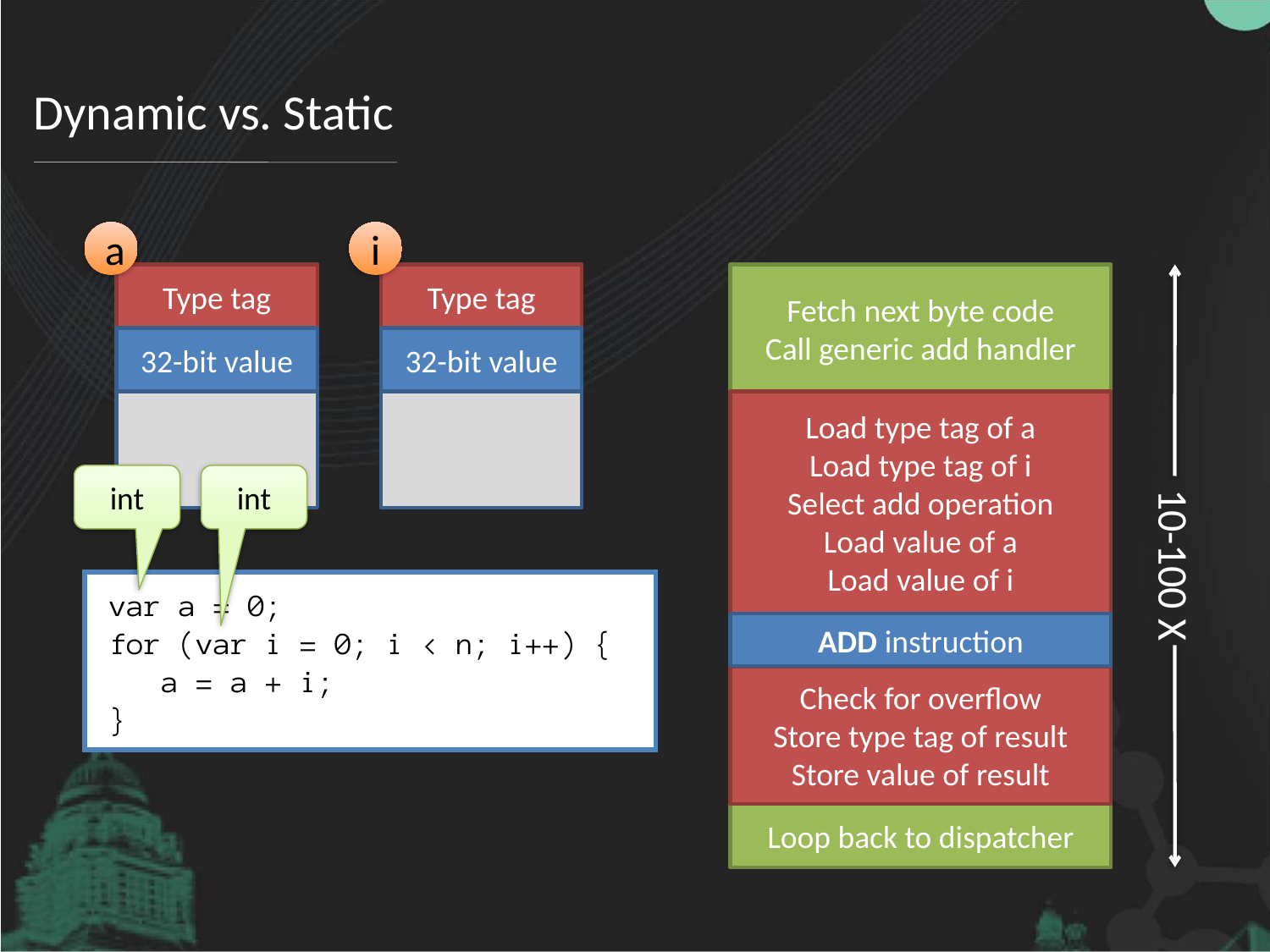

# Dynamic vs. Static
a
i
32-bit value
Type tag
32-bit value
Type tag
Fetch next byte code
Call generic add handler
32-bit value
32-bit value

Load type tag of a
Load type tag of i
Select add operation
Load value of a
Load value of i
int
int
10-100 X
var a = 0;
for (var i = 0; i < n; i++) {
   a = a + i;
}
ADD instruction
Check for overflow
Store type tag of result
Store value of result
Loop back to dispatcher